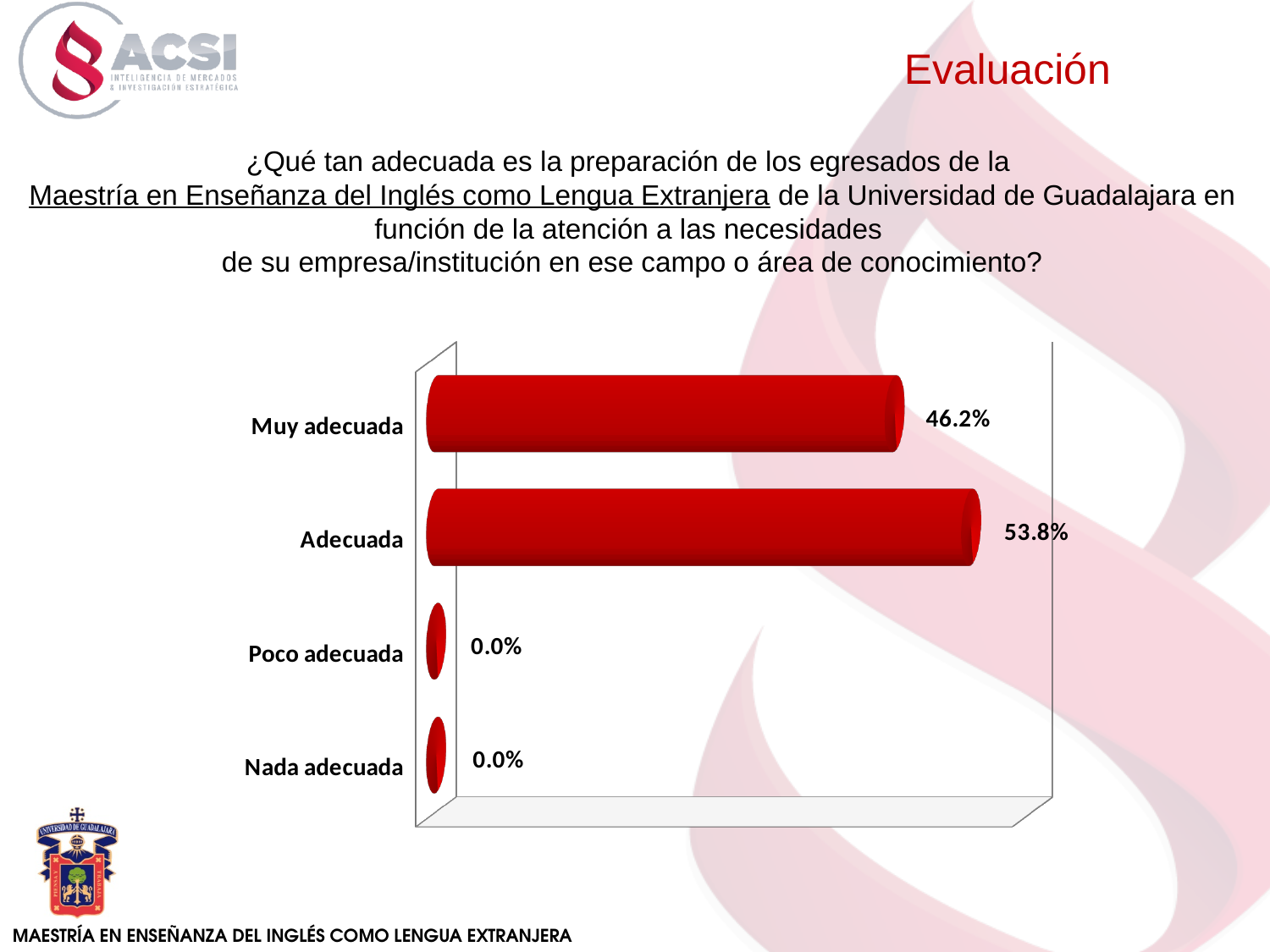

Evaluación
¿Qué tan adecuada es la preparación de los egresados de la
Maestría en Enseñanza del Inglés como Lengua Extranjera de la Universidad de Guadalajara en función de la atención a las necesidades
de su empresa/institución en ese campo o área de conocimiento?

[unsupported chart]